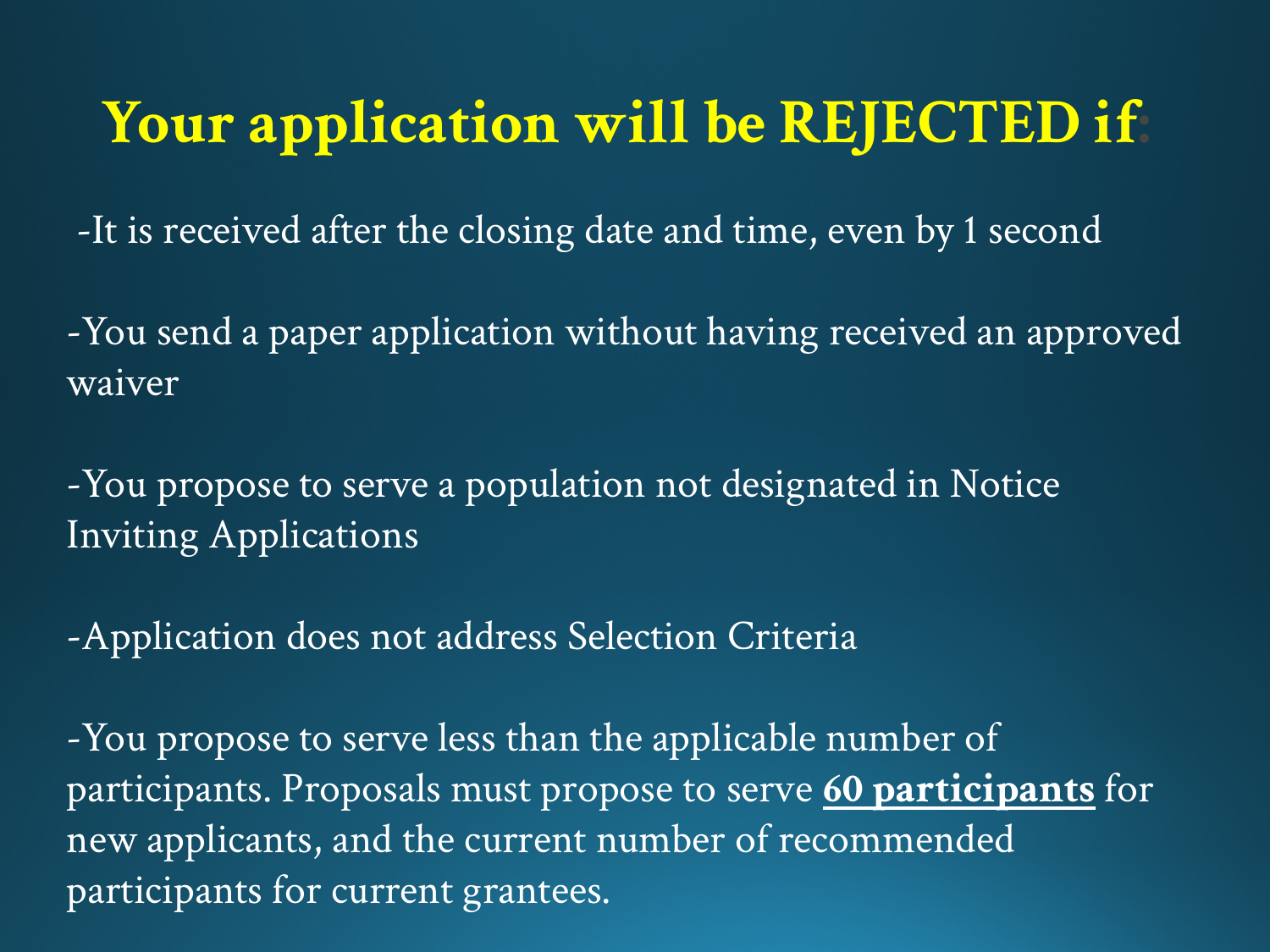

# Your application will be REJECTED if:
 -It is received after the closing date and time, even by 1 second

-You send a paper application without having received an approved waiver

-You propose to serve a population not designated in Notice Inviting Applications

-Application does not address Selection Criteria

-You propose to serve less than the applicable number of participants. Proposals must propose to serve 60 participants for new applicants, and the current number of recommended participants for current grantees.